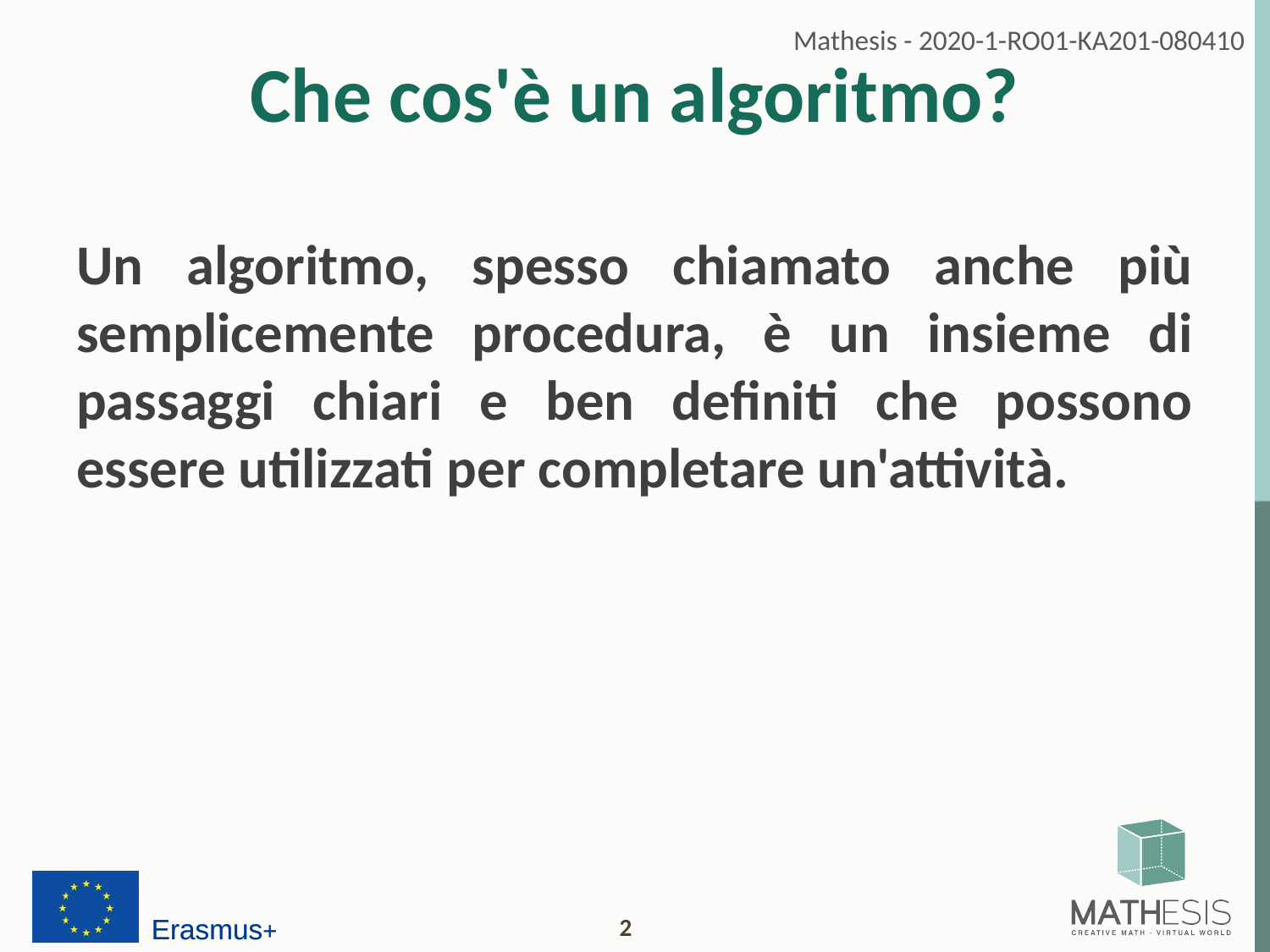

# Che cos'è un algoritmo?
Un algoritmo, spesso chiamato anche più semplicemente procedura, è un insieme di passaggi chiari e ben definiti che possono essere utilizzati per completare un'attività.